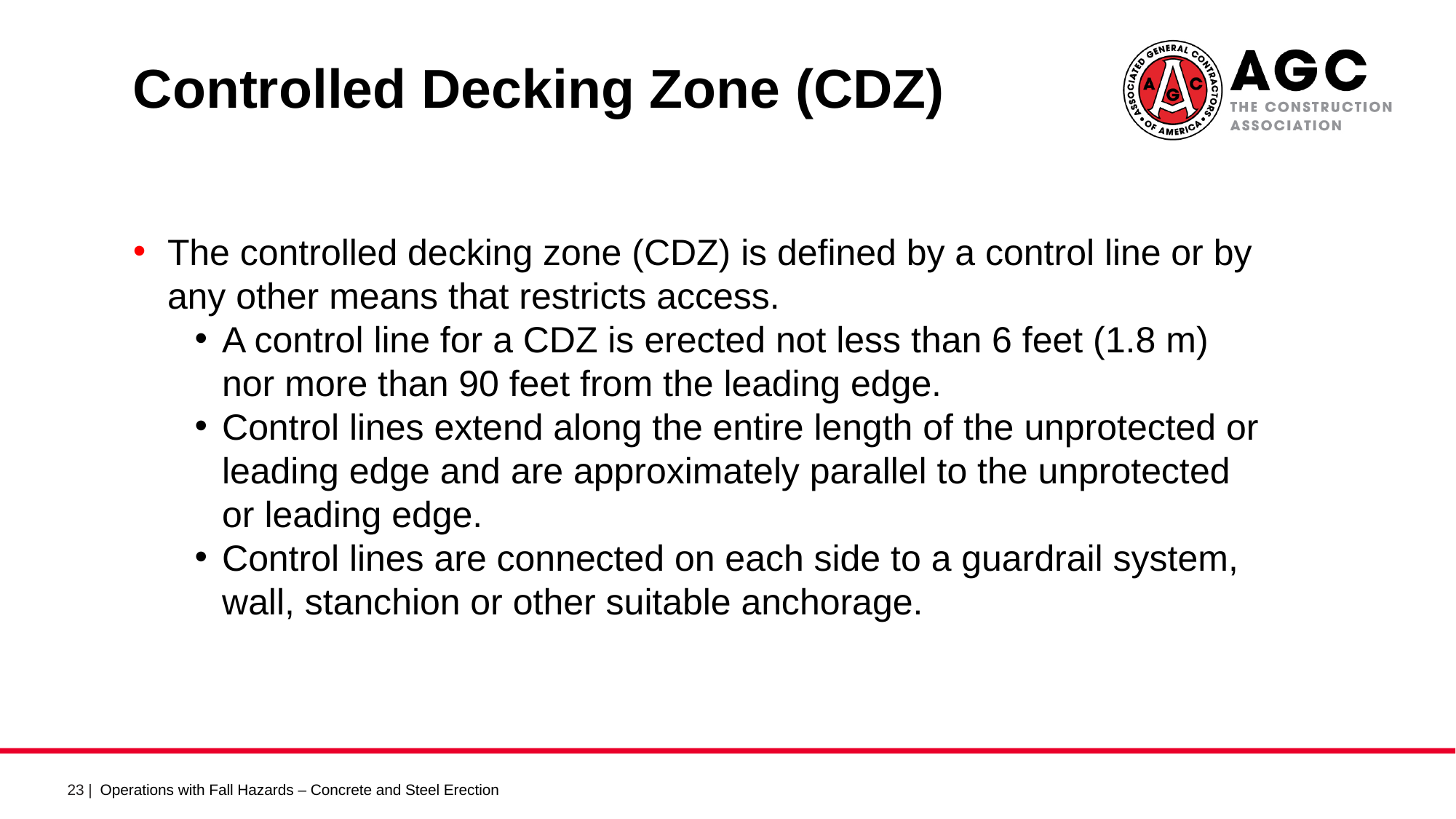

Controlled Decking Zone (CDZ) 2
The controlled decking zone (CDZ) is defined by a control line or by any other means that restricts access.
A control line for a CDZ is erected not less than 6 feet (1.8 m) nor more than 90 feet from the leading edge.
Control lines extend along the entire length of the unprotected or leading edge and are approximately parallel to the unprotected or leading edge.
Control lines are connected on each side to a guardrail system, wall, stanchion or other suitable anchorage.
Operations with Fall Hazards – Concrete and Steel Erection